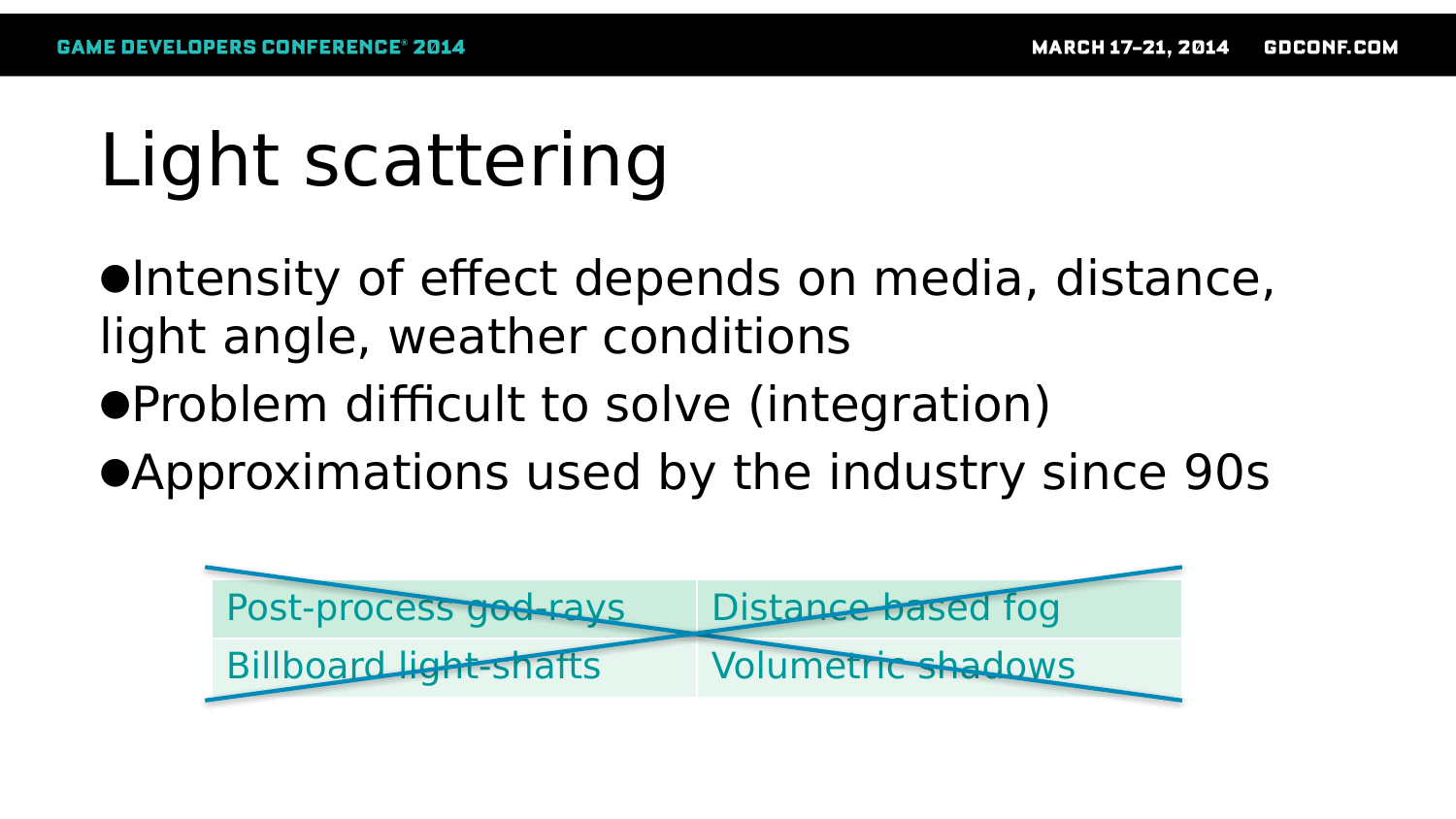

# Light scattering
Intensity of effect depends on media, distance, light angle, weather conditions
Problem difficult to solve (integration)
Approximations used by the industry since 90s
| Post-process god-rays | Distance based fog |
| --- | --- |
| Billboard light-shafts | Volumetric shadows |